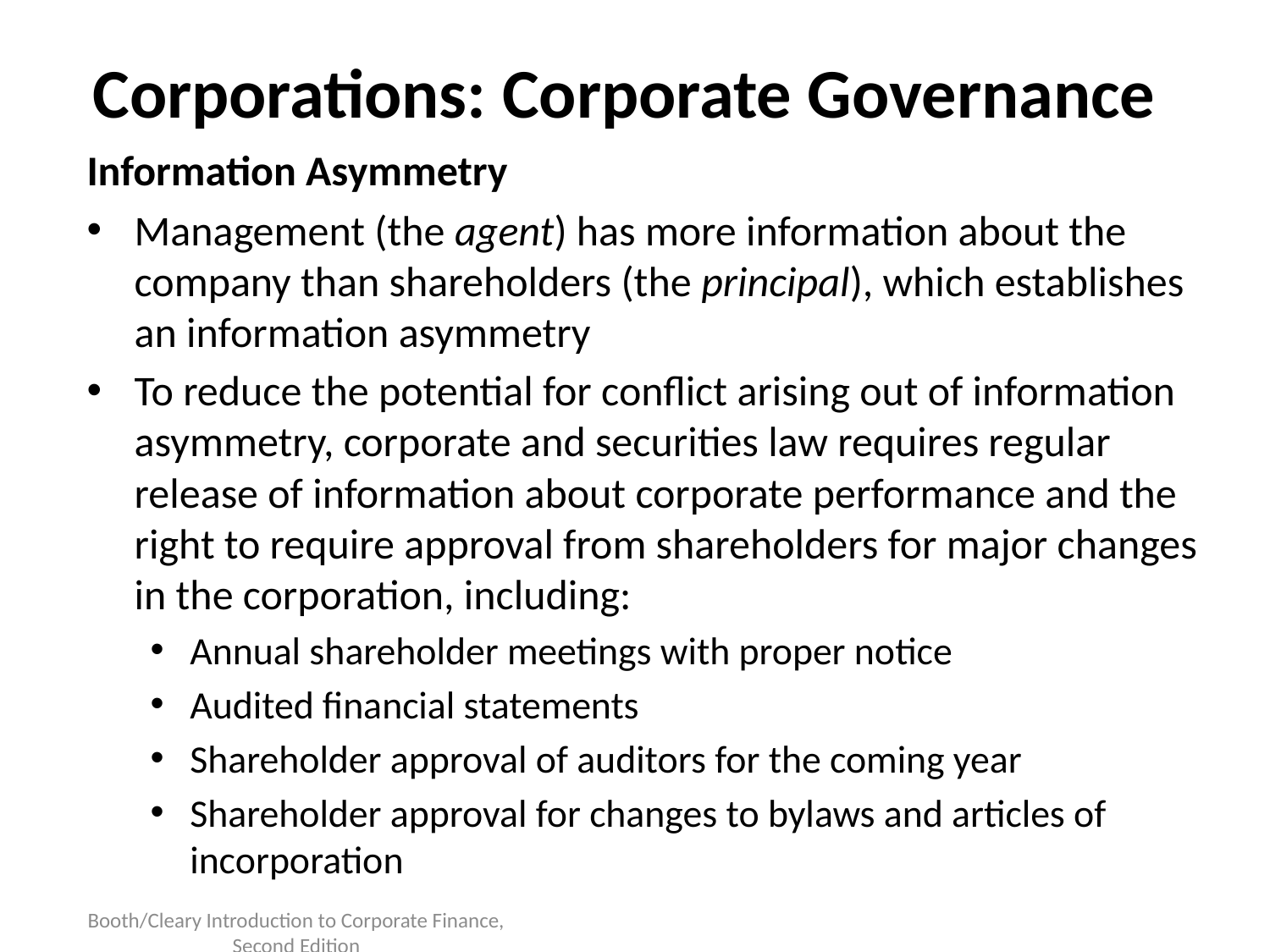

# Corporations: Corporate Governance
Information Asymmetry
Management (the agent) has more information about the company than shareholders (the principal), which establishes an information asymmetry
To reduce the potential for conflict arising out of information asymmetry, corporate and securities law requires regular release of information about corporate performance and the right to require approval from shareholders for major changes in the corporation, including:
Annual shareholder meetings with proper notice
Audited financial statements
Shareholder approval of auditors for the coming year
Shareholder approval for changes to bylaws and articles of incorporation
22
Booth/Cleary Introduction to Corporate Finance, Second Edition